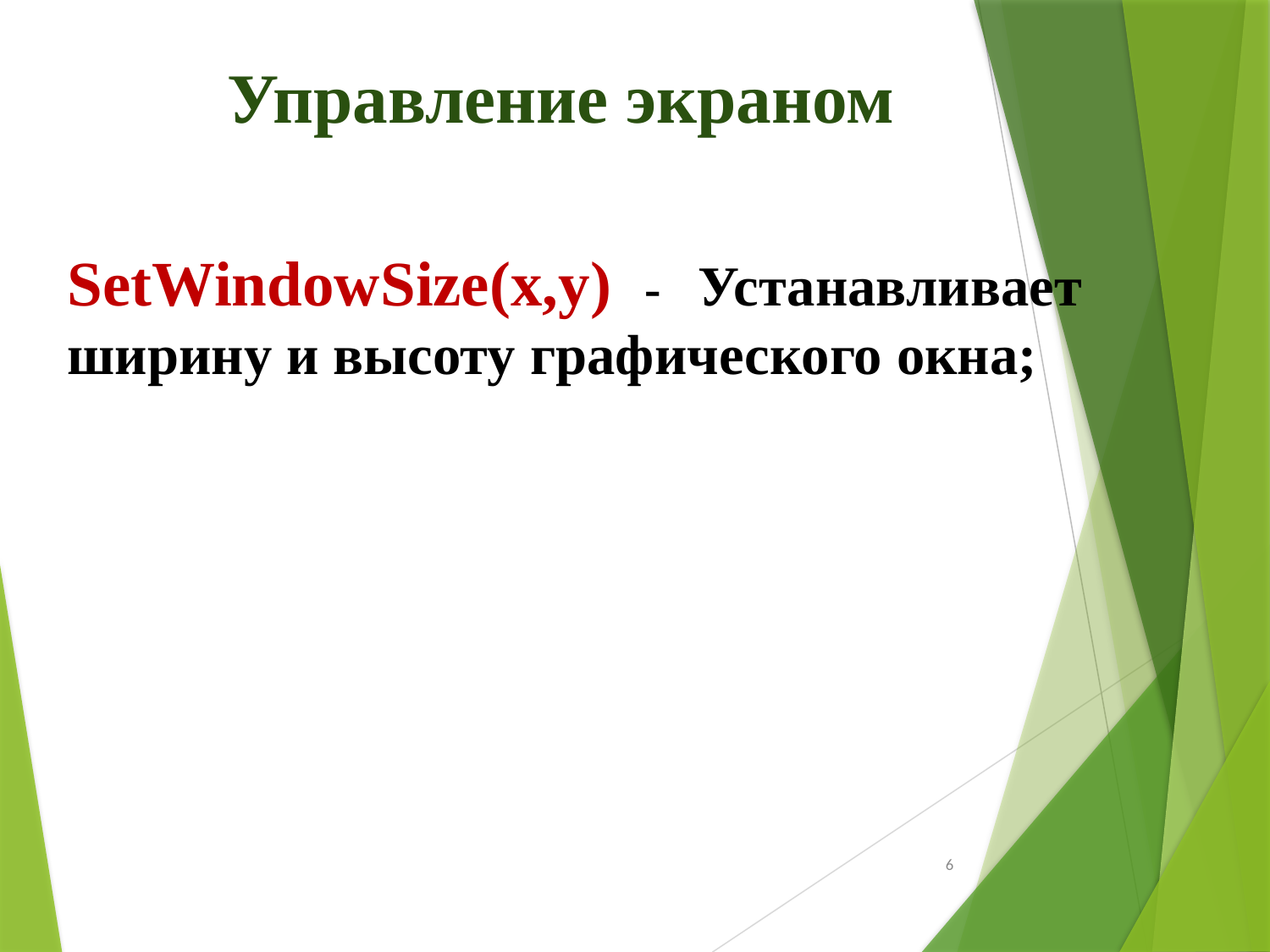

Управление экраном
SetWindowSize(x,y) - Устанавливает ширину и высоту графического окна;
6